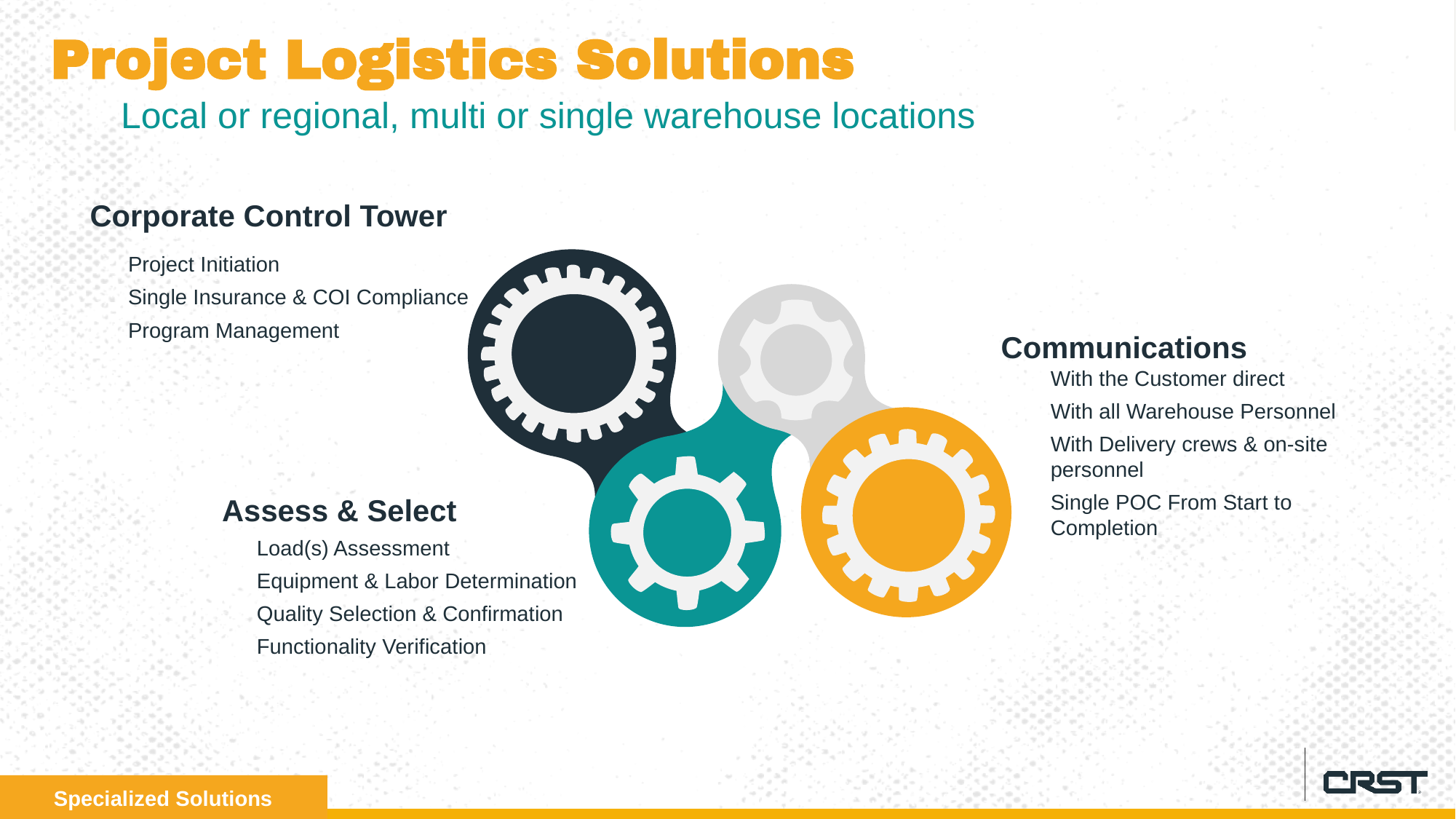

Project Logistics Solutions
Local or regional, multi or single warehouse locations
Corporate Control Tower

Project Initiation
Single Insurance & COI Compliance
Program Management

Communications

With the Customer direct
With all Warehouse Personnel
With Delivery crews & on-site personnel
Single POC From Start to Completion
Assess & Select

Load(s) Assessment
Equipment & Labor Determination
Quality Selection & Confirmation
Functionality Verification

Specialized Solutions